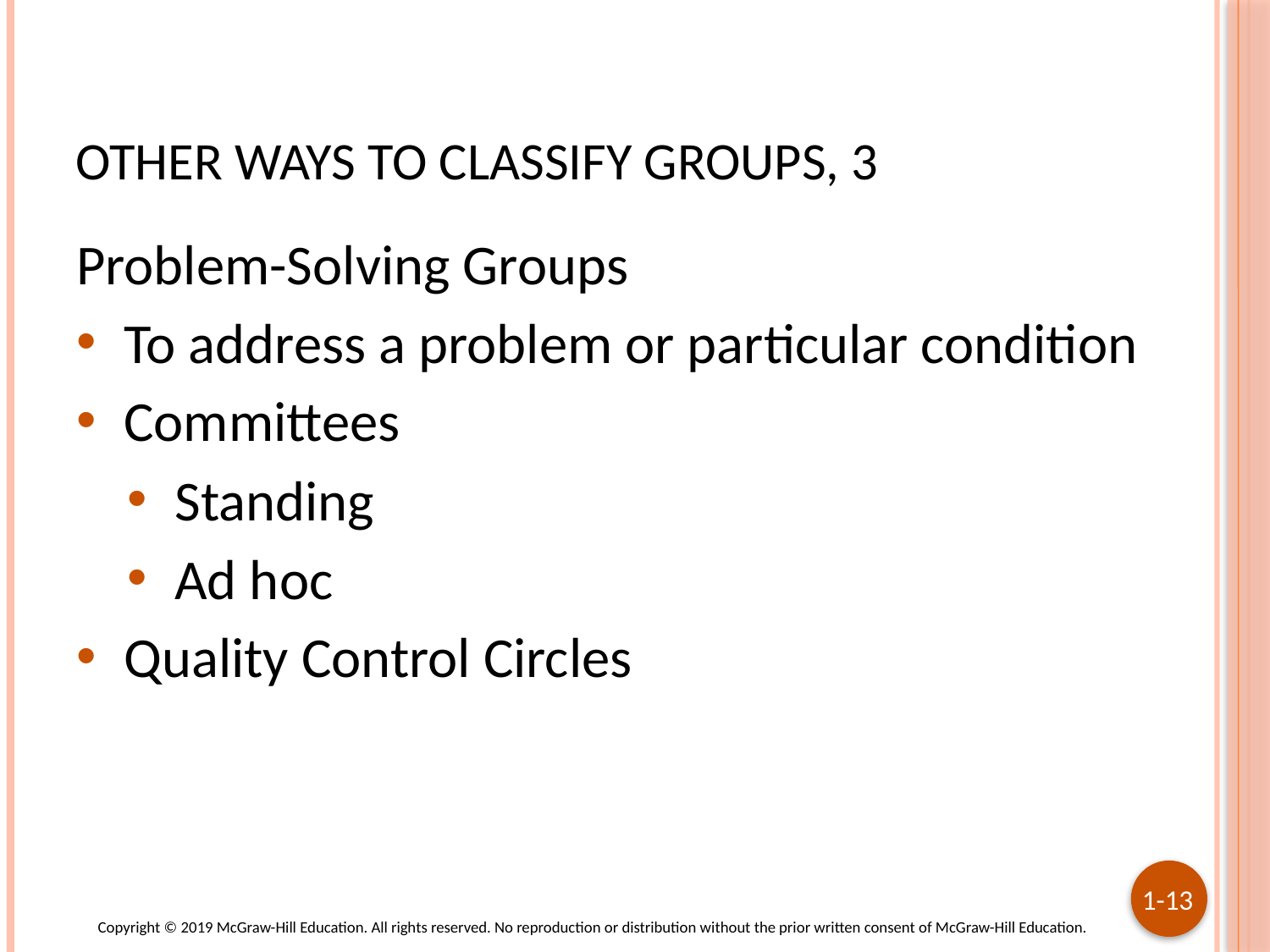

# Other ways to classify groups, 3
Problem-Solving Groups
To address a problem or particular condition
Committees
Standing
Ad hoc
Quality Control Circles